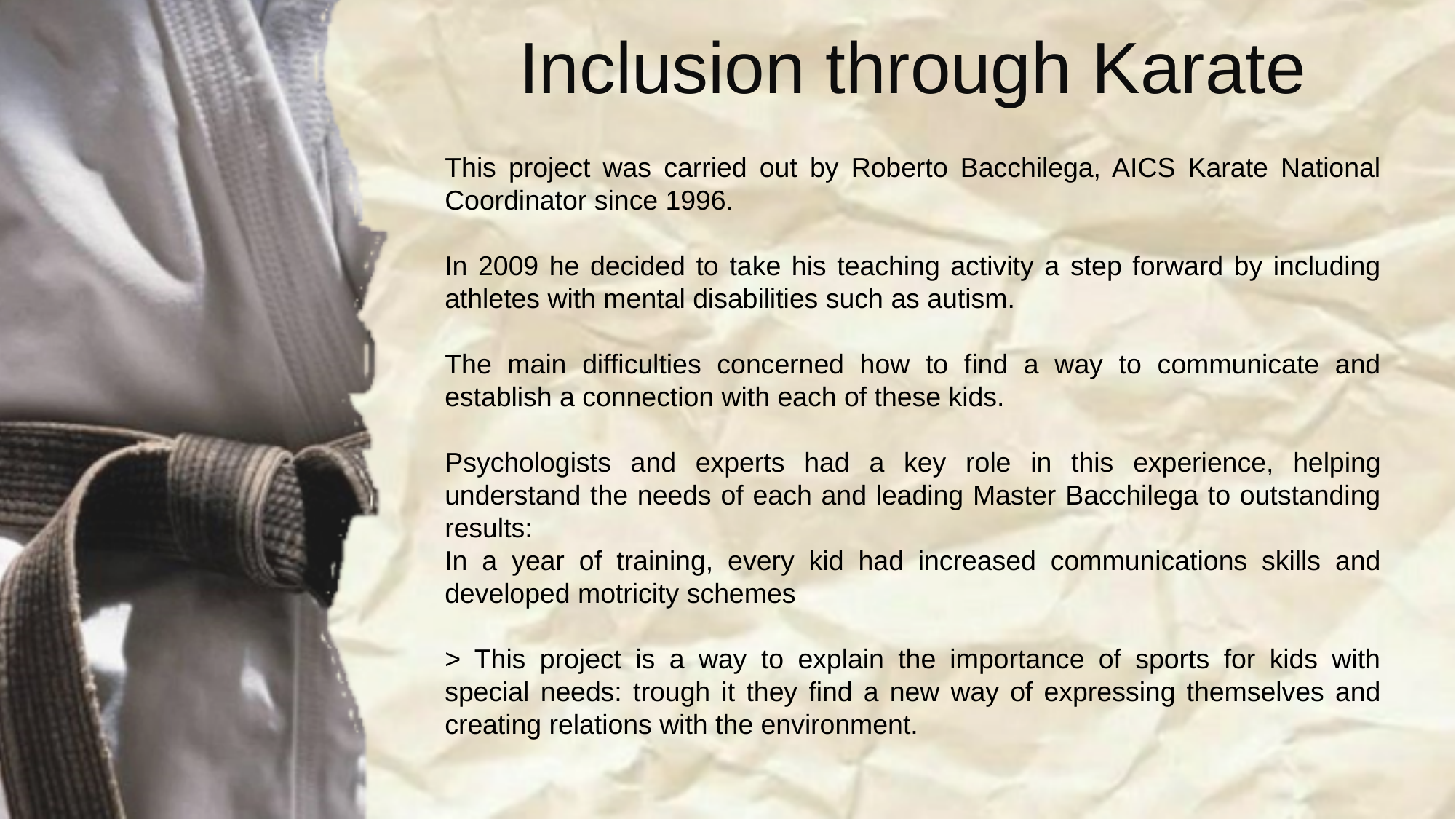

Inclusion through Karate
This project was carried out by Roberto Bacchilega, AICS Karate National Coordinator since 1996.

In 2009 he decided to take his teaching activity a step forward by including athletes with mental disabilities such as autism.

The main difficulties concerned how to find a way to communicate and establish a connection with each of these kids.

Psychologists and experts had a key role in this experience, helping understand the needs of each and leading Master Bacchilega to outstanding results:
In a year of training, every kid had increased communications skills and developed motricity schemes

> This project is a way to explain the importance of sports for kids with special needs: trough it they find a new way of expressing themselves and creating relations with the environment.